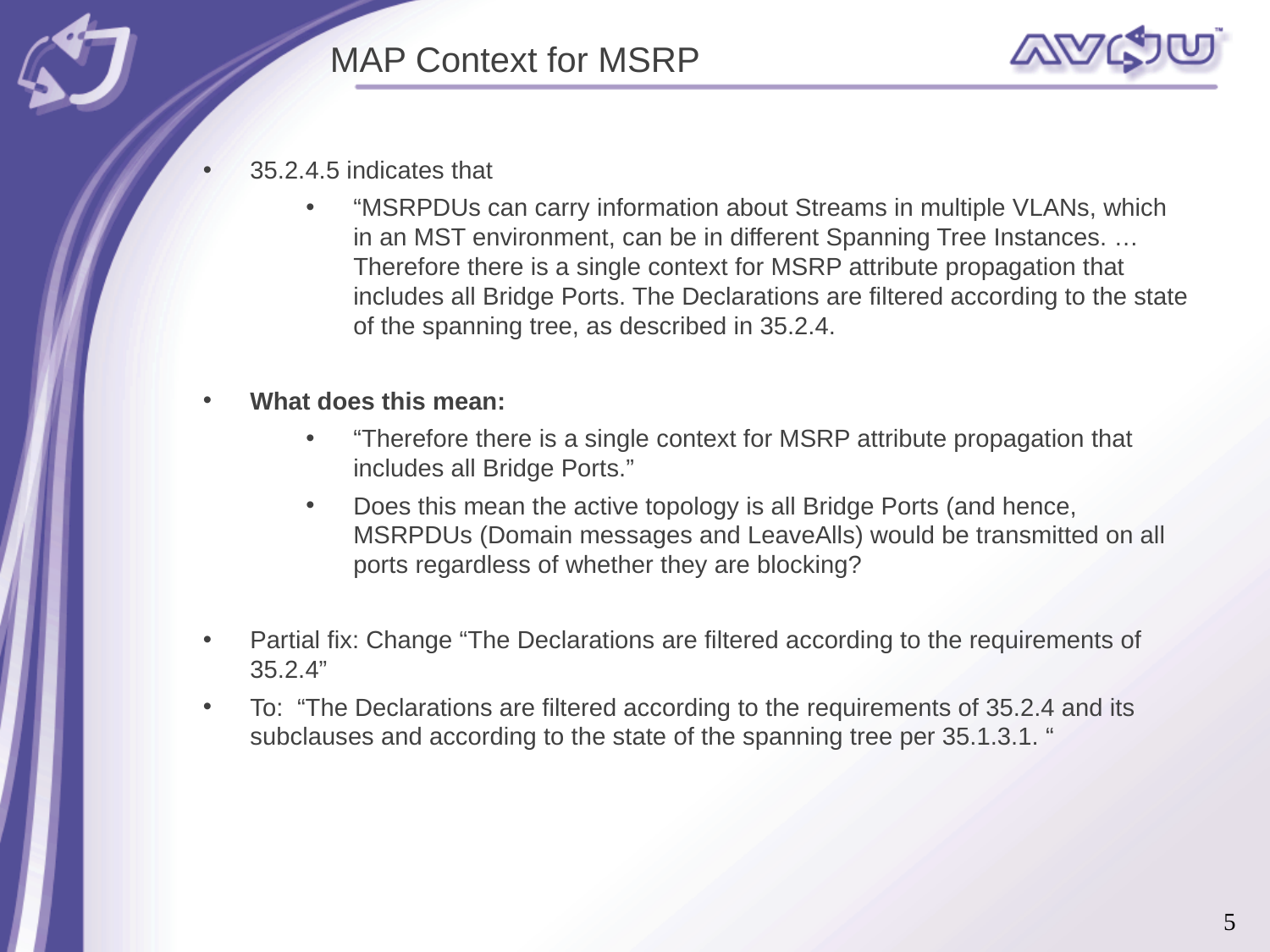

MAP Context for MSRP
35.2.4.5 indicates that
“MSRPDUs can carry information about Streams in multiple VLANs, which in an MST environment, can be in different Spanning Tree Instances. … Therefore there is a single context for MSRP attribute propagation that includes all Bridge Ports. The Declarations are filtered according to the state of the spanning tree, as described in 35.2.4.

What does this mean:
“Therefore there is a single context for MSRP attribute propagation that includes all Bridge Ports.”
Does this mean the active topology is all Bridge Ports (and hence, MSRPDUs (Domain messages and LeaveAlls) would be transmitted on all ports regardless of whether they are blocking?

Partial fix: Change “The Declarations are filtered according to the requirements of 35.2.4”
To:  “The Declarations are filtered according to the requirements of 35.2.4 and its subclauses and according to the state of the spanning tree per 35.1.3.1. “

5